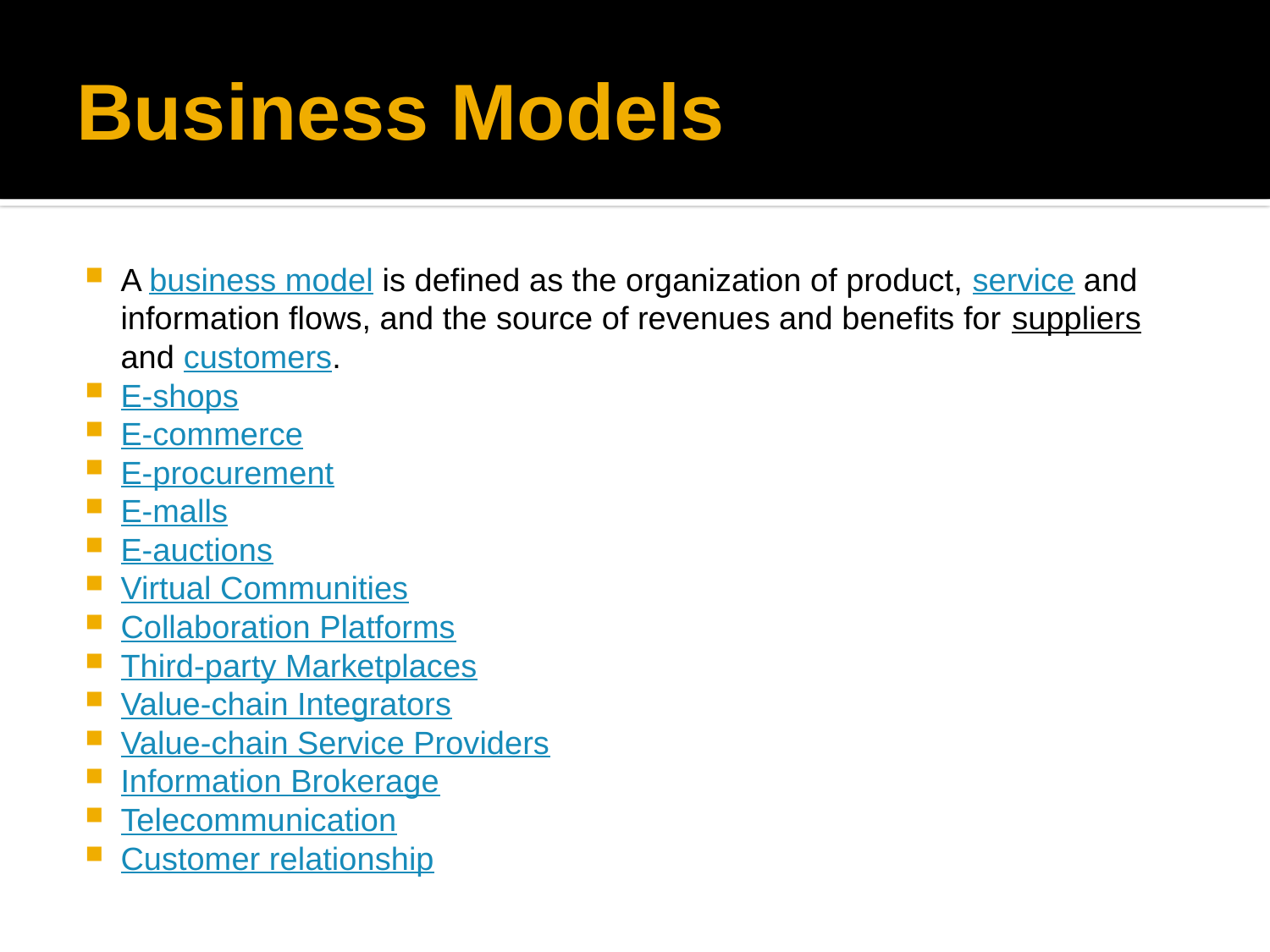

# Business Models
A business model is defined as the organization of product, service and information flows, and the source of revenues and benefits for suppliers and customers.
E-shops
E-commerce
E-procurement
E-malls
E-auctions
Virtual Communities
Collaboration Platforms
Third-party Marketplaces
Value-chain Integrators
Value-chain Service Providers
Information Brokerage
Telecommunication
Customer relationship